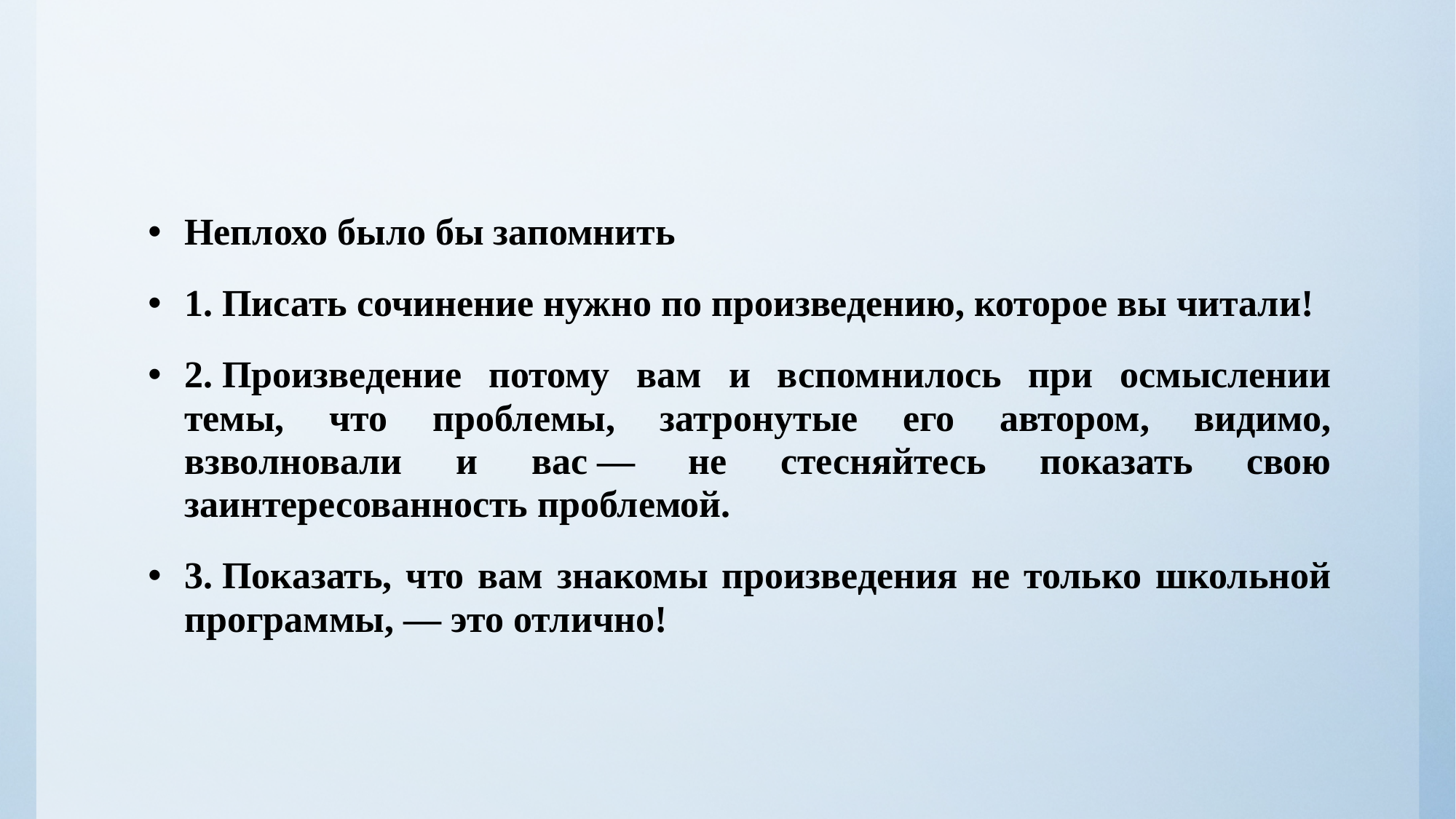

#
Неплохо было бы запомнить
1. Писать сочинение нужно по произведению, которое вы читали!
2. Произведение потому вам и вспомнилось при осмыслении темы, что проблемы, затронутые его автором, видимо, взволновали и вас — не стесняйтесь показать свою заинтересованность проблемой.
3. Показать, что вам знакомы произведения не только школьной программы, — это отлично!